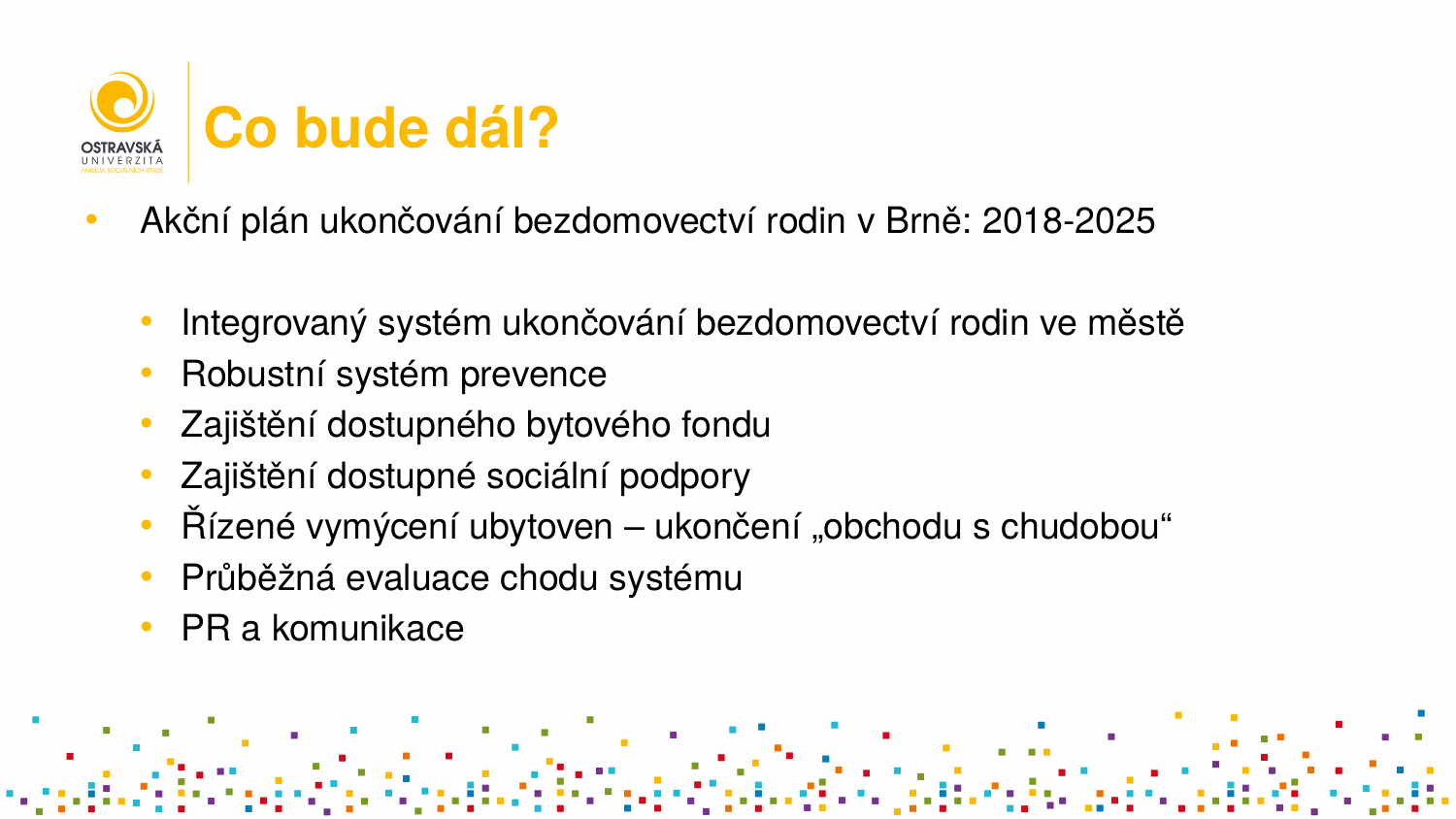

# Co bude dál?
Akční plán ukončování bezdomovectví rodin v Brně: 2018-2025

Integrovaný systém ukončování bezdomovectví rodin ve městě
Robustní systém prevence
Zajištění dostupného bytového fondu
Zajištění dostupné sociální podpory
Řízené vymýcení ubytoven – ukončení „obchodu s chudobou“
Průběžná evaluace chodu systému
PR a komunikace